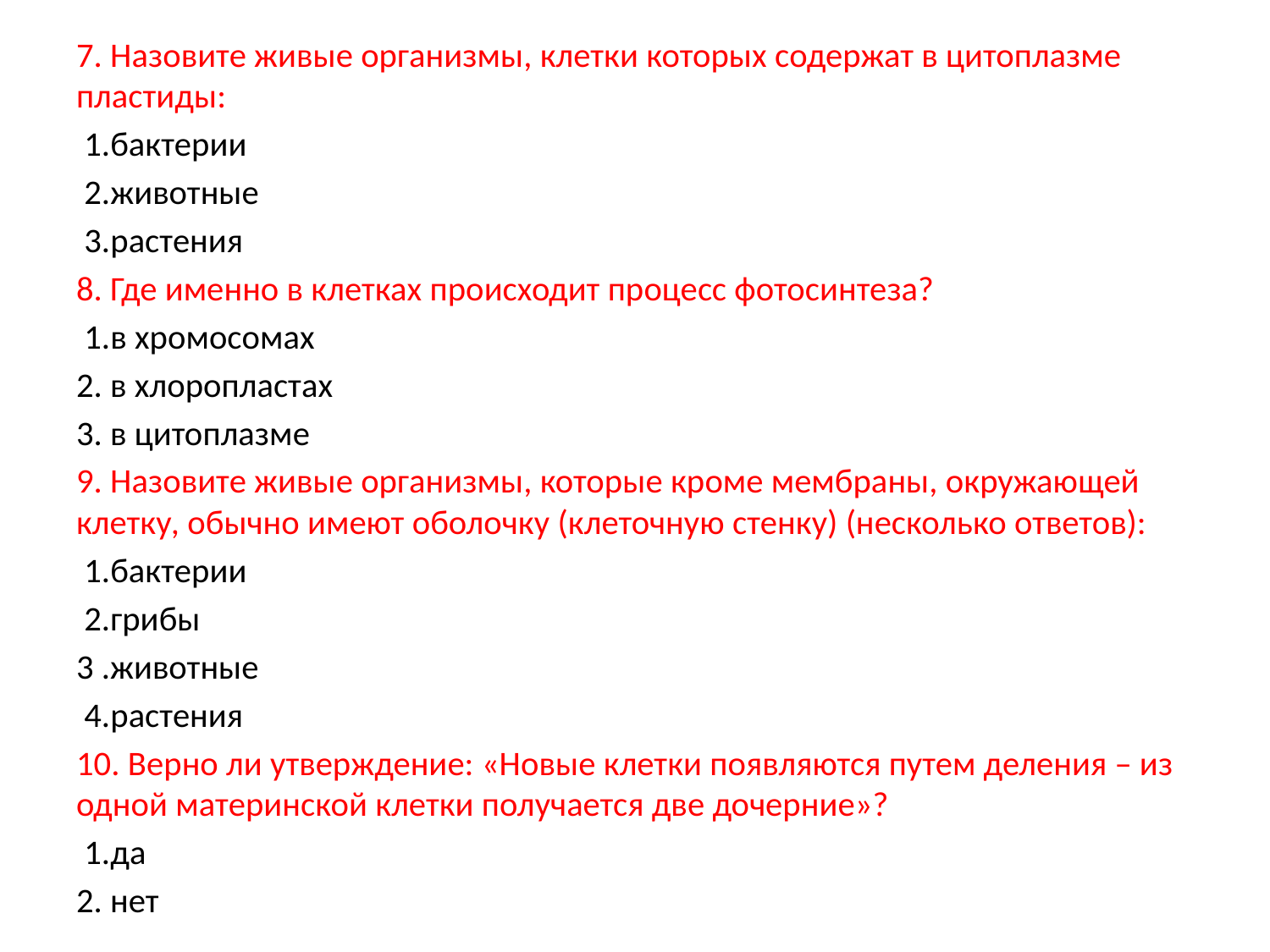

7. Назовите живые организмы, клетки которых содержат в цитоплазме пластиды:
 1.бактерии
 2.животные
 3.растения
8. Где именно в клетках происходит процесс фотосинтеза?
 1.в хромосомах
2. в хлоропластах
3. в цитоплазме
9. Назовите живые организмы, которые кроме мембраны, окружающей клетку, обычно имеют оболочку (клеточную стенку) (несколько ответов):
 1.бактерии
 2.грибы
3 .животные
 4.растения
10. Верно ли утверждение: «Новые клетки появляются путем деления – из одной материнской клетки получается две дочерние»?
 1.да
2. нет